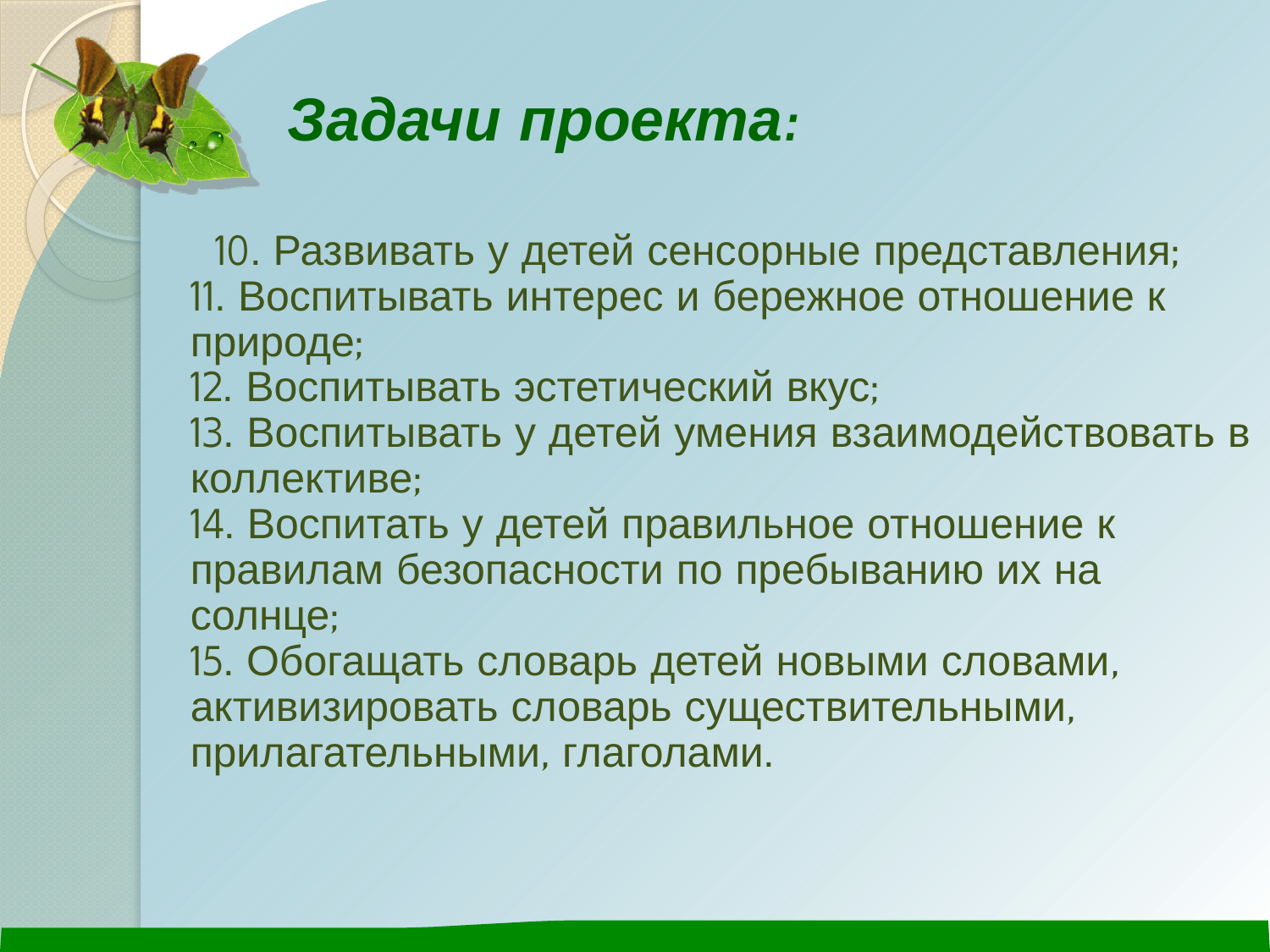

# Задачи проекта:
     10. Развивать у детей сенсорные представления;
11. Воспитывать интерес и бережное отношение к природе;
12. Воспитывать эстетический вкус;
13. Воспитывать у детей умения взаимодействовать в коллективе;
14. Воспитать у детей правильное отношение к правилам безопасности по пребыванию их на солнце;
15. Обогащать словарь детей новыми словами, активизировать словарь существительными, прилагательными, глаголами.